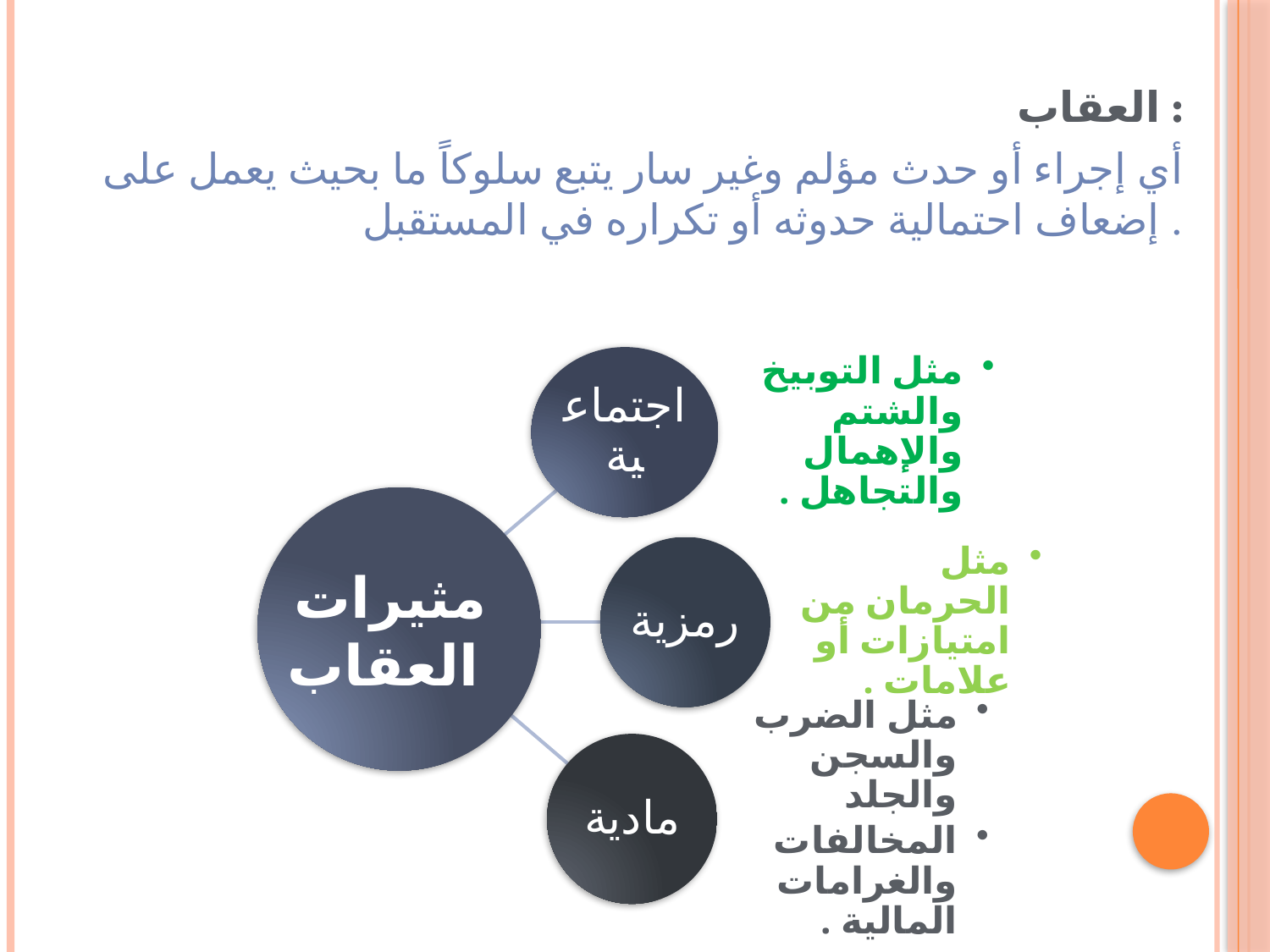

العقاب :
أي إجراء أو حدث مؤلم وغير سار يتبع سلوكاً ما بحيث يعمل على إضعاف احتمالية حدوثه أو تكراره في المستقبل .
اجتماعية
مثل التوبيخ والشتم والإهمال والتجاهل .
رمزية
مثل الحرمان من امتيازات أو علامات .
مادية
مثل الضرب والسجن والجلد
المخالفات والغرامات المالية .
مثيرات العقاب